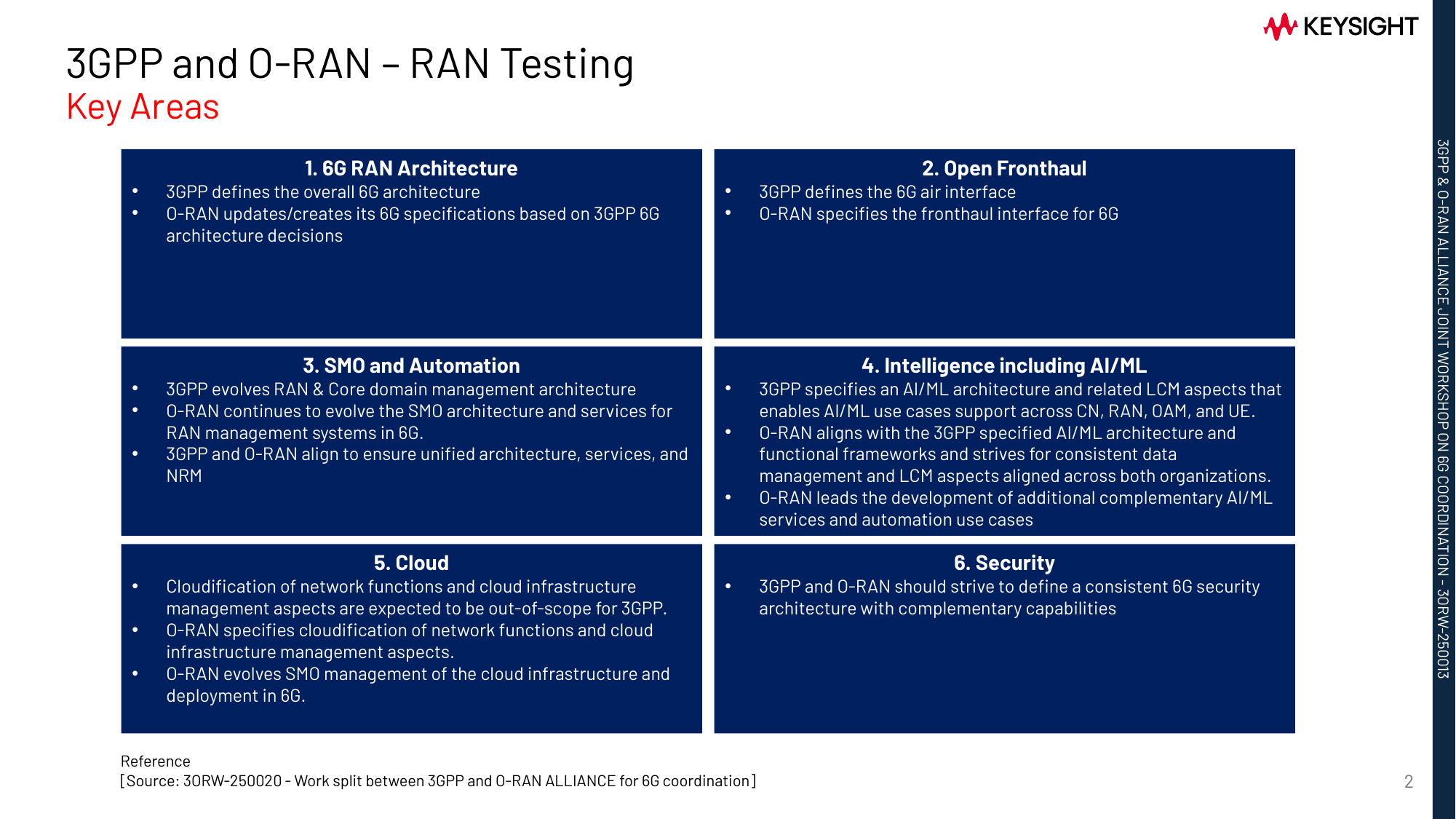

3GPP and O-RAN – RAN Testing
Key Areas
1. 6G RAN Architecture
3GPP defines the overall 6G architecture
O-RAN updates/creates its 6G specifications based on 3GPP 6G architecture decisions
2. Open Fronthaul
3GPP defines the 6G air interface
O-RAN specifies the fronthaul interface for 6G
3. SMO and Automation
3GPP evolves RAN & Core domain management architecture
O-RAN continues to evolve the SMO architecture and services for RAN management systems in 6G.
3GPP and O-RAN align to ensure unified architecture, services, and NRM
4. Intelligence including AI/ML
3GPP specifies an AI/ML architecture and related LCM aspects that enables AI/ML use cases support across CN, RAN, OAM, and UE.
O-RAN aligns with the 3GPP specified AI/ML architecture and functional frameworks and strives for consistent data management and LCM aspects aligned across both organizations.
O-RAN leads the development of additional complementary AI/ML services and automation use cases
5. Cloud
Cloudification of network functions and cloud infrastructure management aspects are expected to be out-of-scope for 3GPP.
O-RAN specifies cloudification of network functions and cloud infrastructure management aspects.
O-RAN evolves SMO management of the cloud infrastructure and deployment in 6G.

6. Security
3GPP and O-RAN should strive to define a consistent 6G security architecture with complementary capabilities

Reference
[Source: 3ORW-250020 - Work split between 3GPP and O-RAN ALLIANCE for 6G coordination]
2